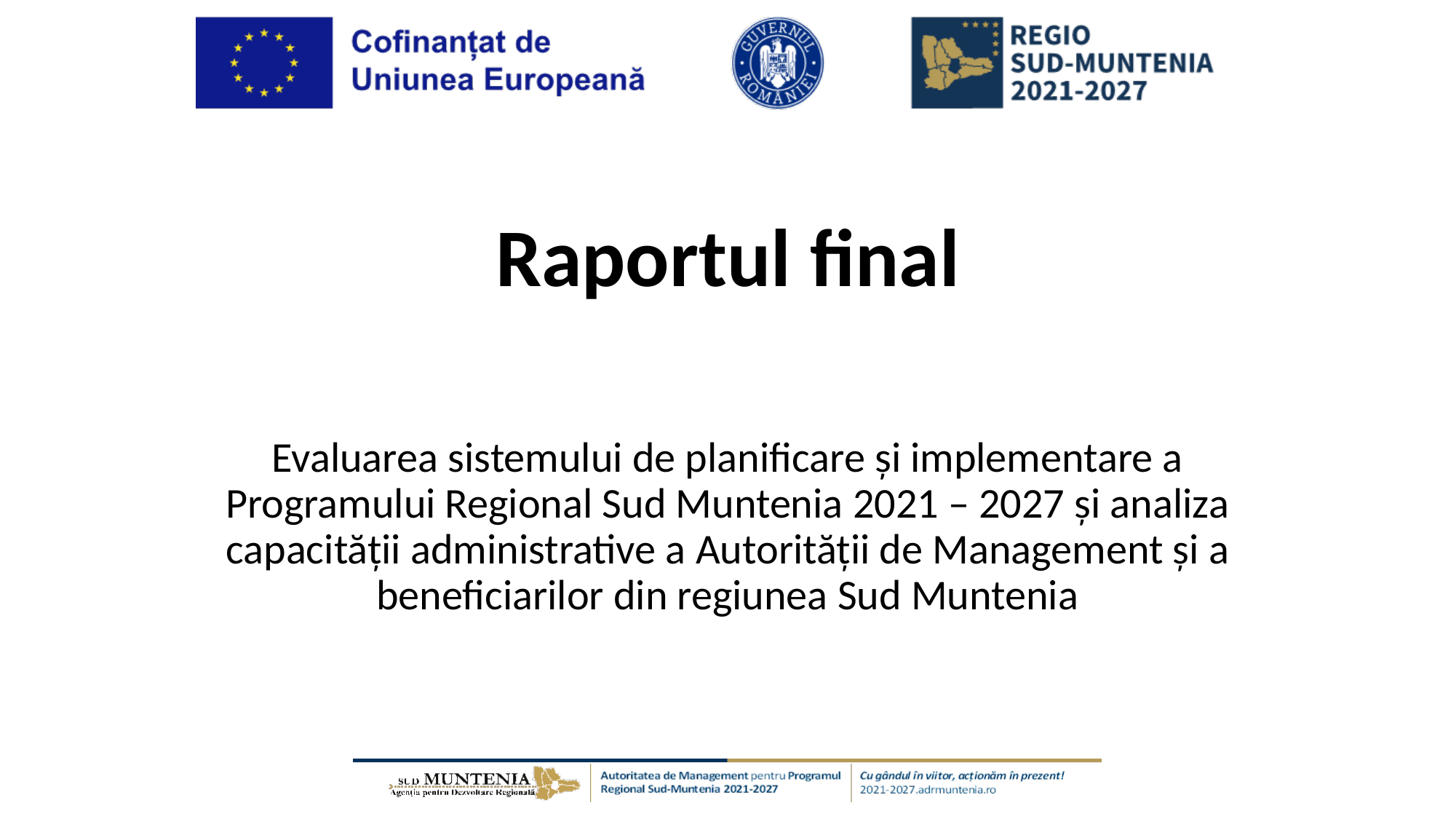

# Raportul final
Evaluarea sistemului de planificare și implementare a Programului Regional Sud Muntenia 2021 – 2027 și analiza capacității administrative a Autorității de Management și a beneficiarilor din regiunea Sud Muntenia